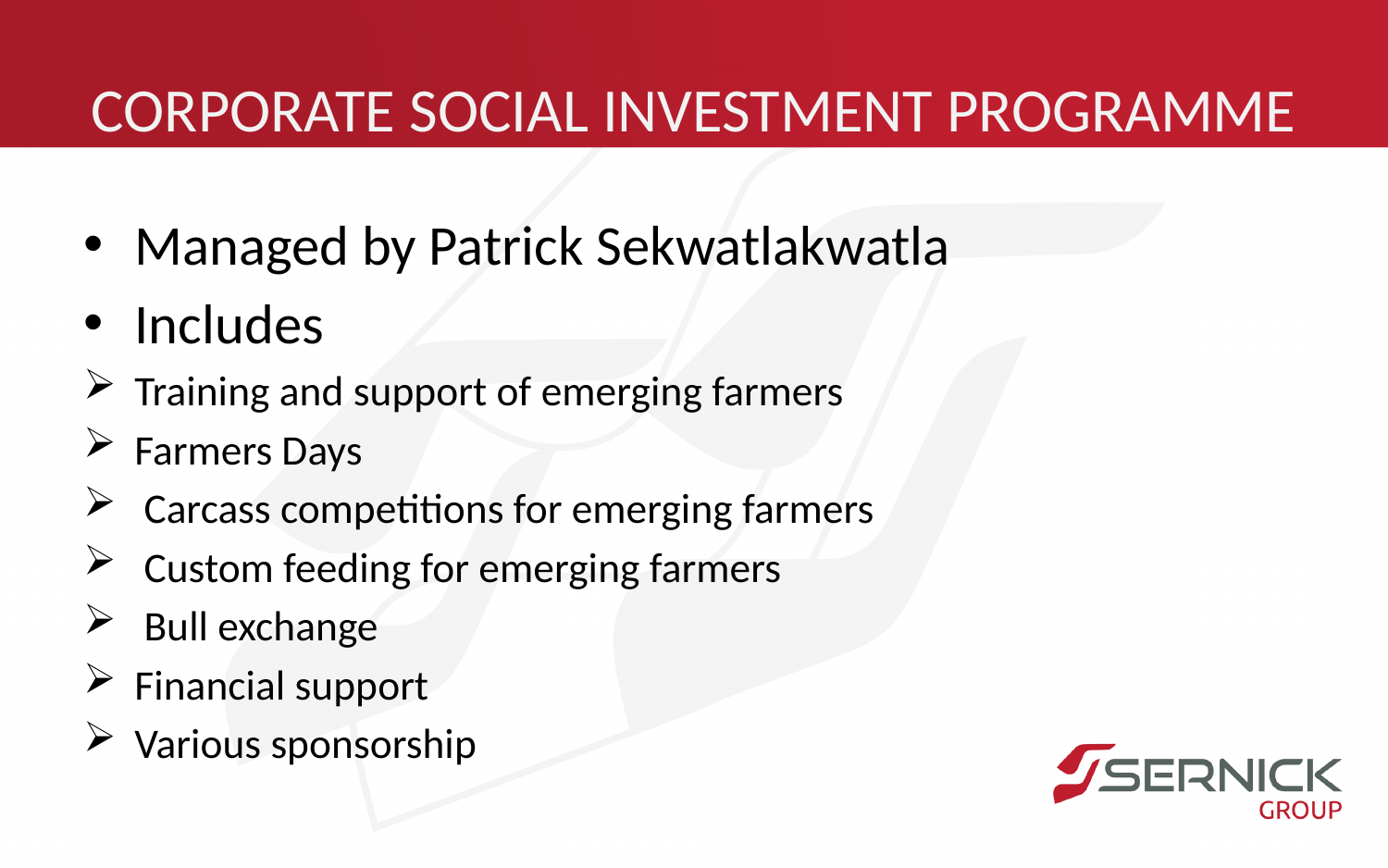

# CORPORATE SOCIAL INVESTMENT PROGRAMME
Managed by Patrick Sekwatlakwatla
Includes
Training and support of emerging farmers
Farmers Days
 Carcass competitions for emerging farmers
 Custom feeding for emerging farmers
 Bull exchange
Financial support
Various sponsorship